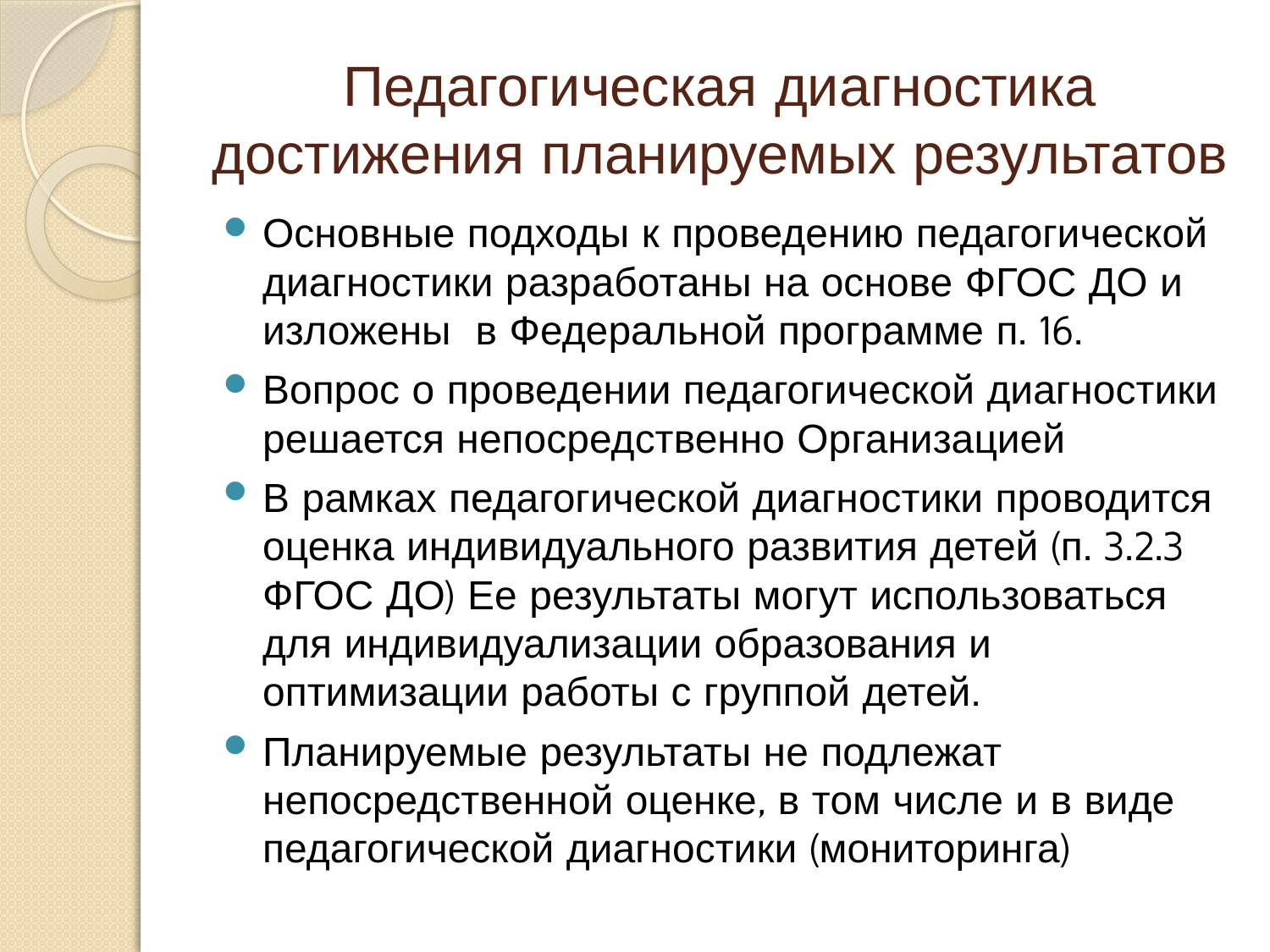

# Педагогическая диагностика достижения планируемых результатов
Основные подходы к проведению педагогической диагностики разработаны на основе ФГОС ДО и изложены  в Федеральной программе п. 16.
Вопрос о проведении педагогической диагностики решается непосредственно Организацией
В рамках педагогической диагностики проводится оценка индивидуального развития детей (п. 3.2.3 ФГОС ДО) Ее результаты могут использоваться для индивидуализации образования и оптимизации работы с группой детей.
Планируемые результаты не подлежат непосредственной оценке, в том числе и в виде педагогической диагностики (мониторинга)